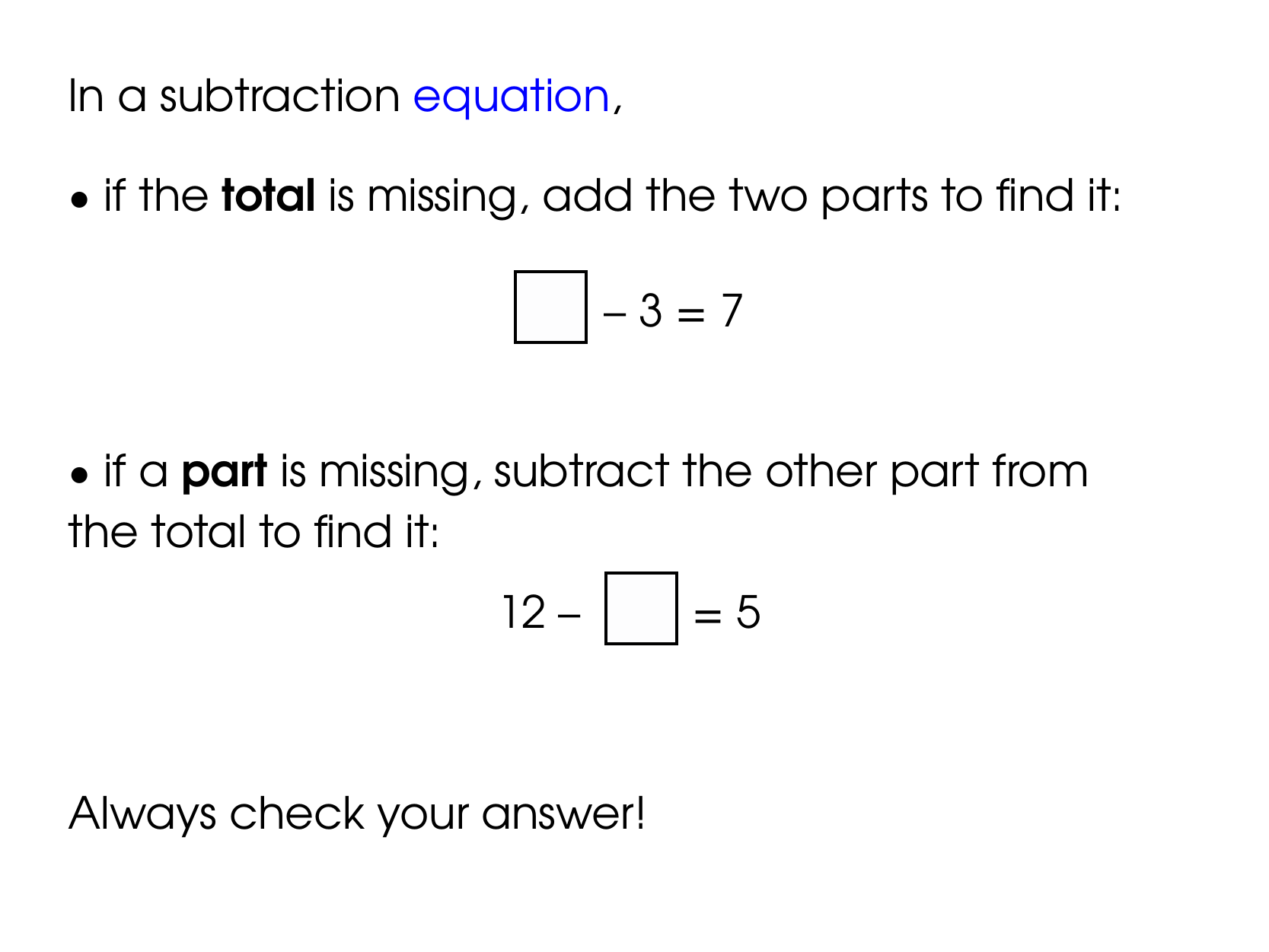

In a subtraction equation,
• if the total is missing, add the two parts to find it:
     – 3 = 7

• if a part is missing, subtract the other part from
the total to find it:
12 –         = 5

Always check your answer!